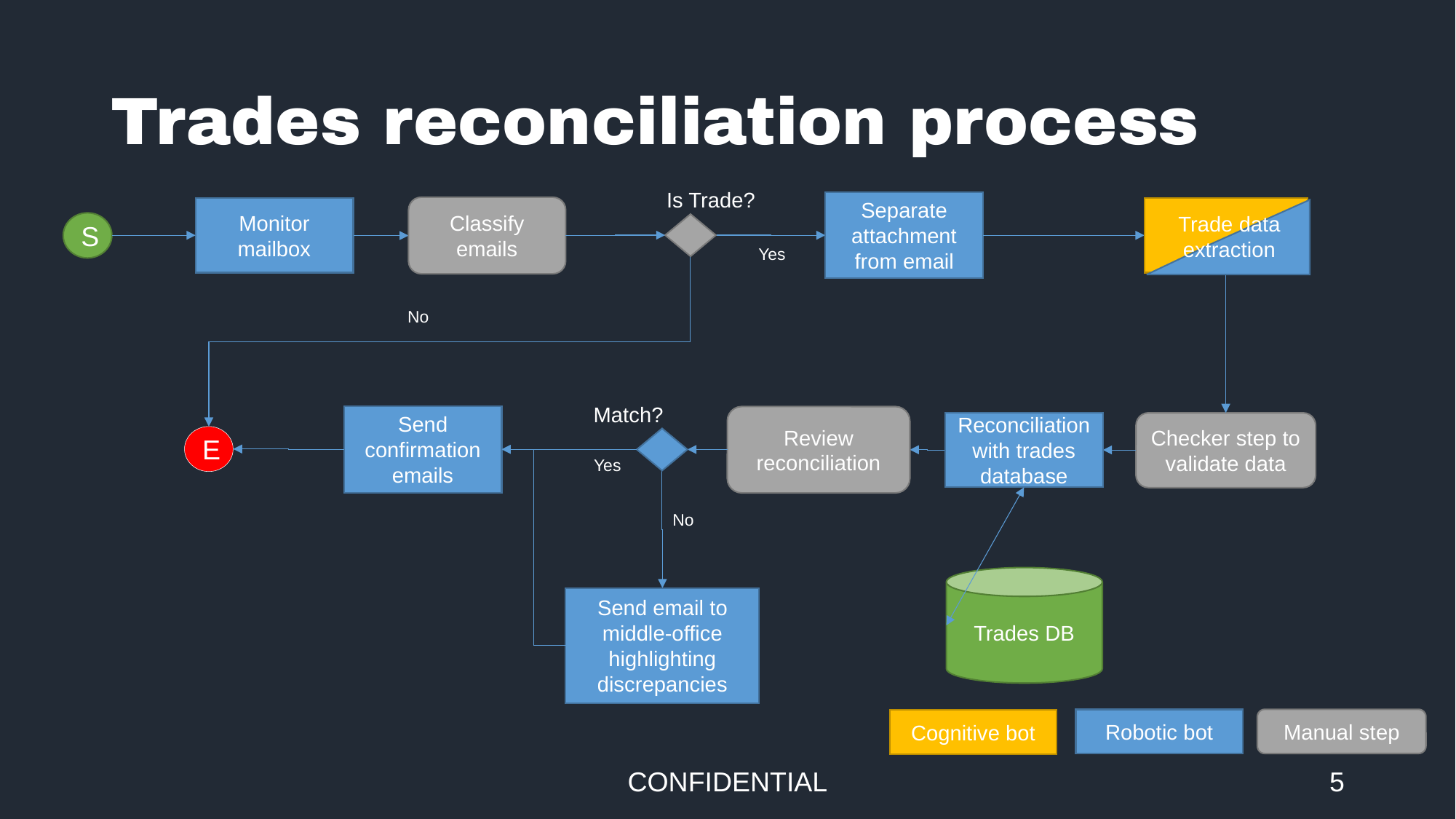

# Trades reconciliation process
Is Trade?
Separate attachment from email
Classify emails
Monitor mailbox

Trade data extraction
S

Yes
No
Match?
Send confirmation emails
Review reconciliation
Reconciliation with trades database
Checker step to validate data
E

Yes
No
Trades DB
Send email to middle-office highlighting discrepancies
Manual step
Robotic bot
Cognitive bot
CONFIDENTIAL
5